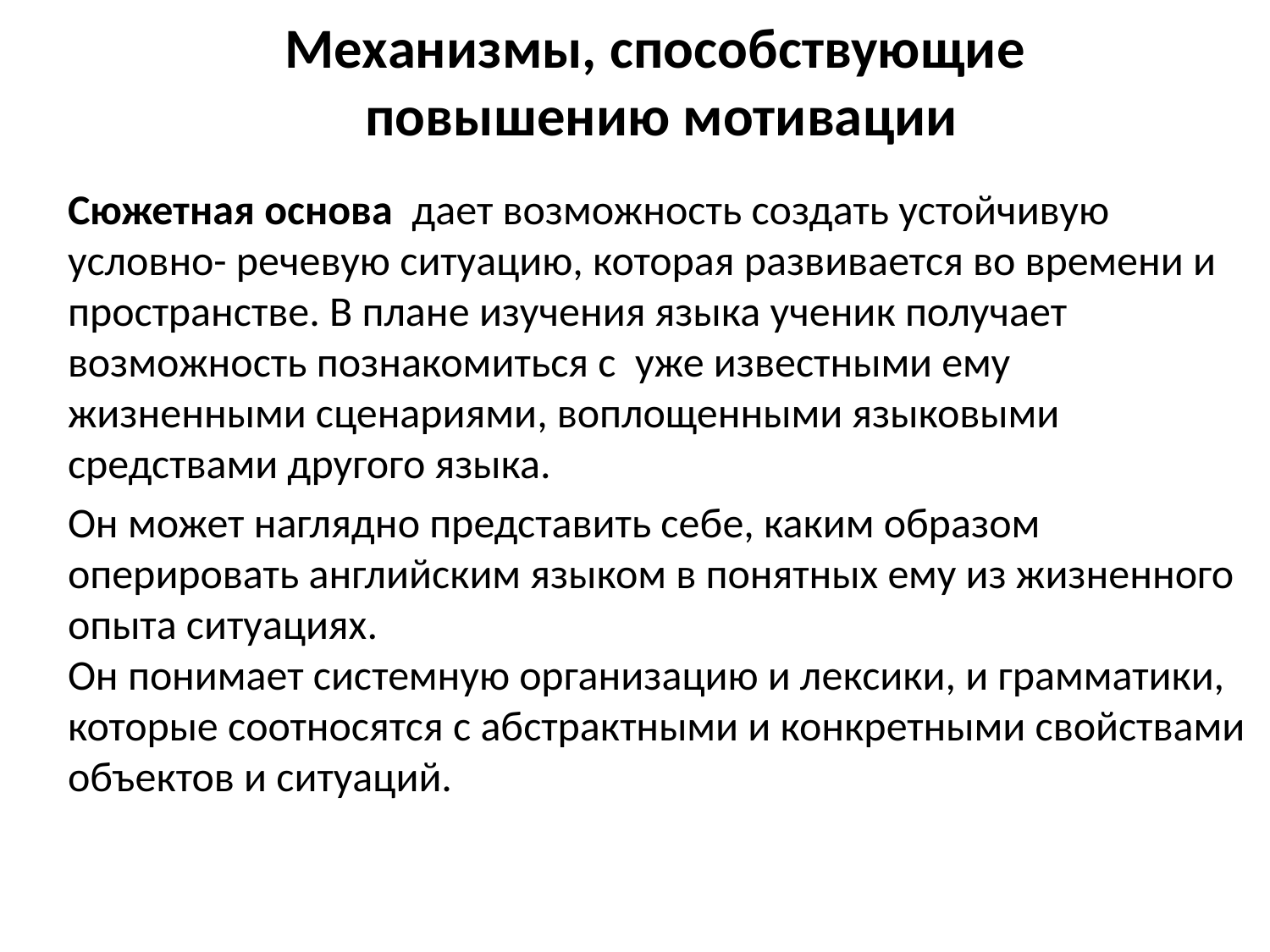

# Механизмы, способствующие  повышению мотивации
Сюжетная основа  дает возможность создать устойчивую условно- речевую ситуацию, которая развивается во времени и пространстве. В плане изучения языка ученик получает возможность познакомиться с  уже известными ему жизненными сценариями, воплощенными языковыми средствами другого языка.
Он может наглядно представить себе, каким образом оперировать английским языком в понятных ему из жизненного  опыта ситуациях.
Он понимает системную организацию и лексики, и грамматики, которые соотносятся с абстрактными и конкретными свойствами объектов и ситуаций.